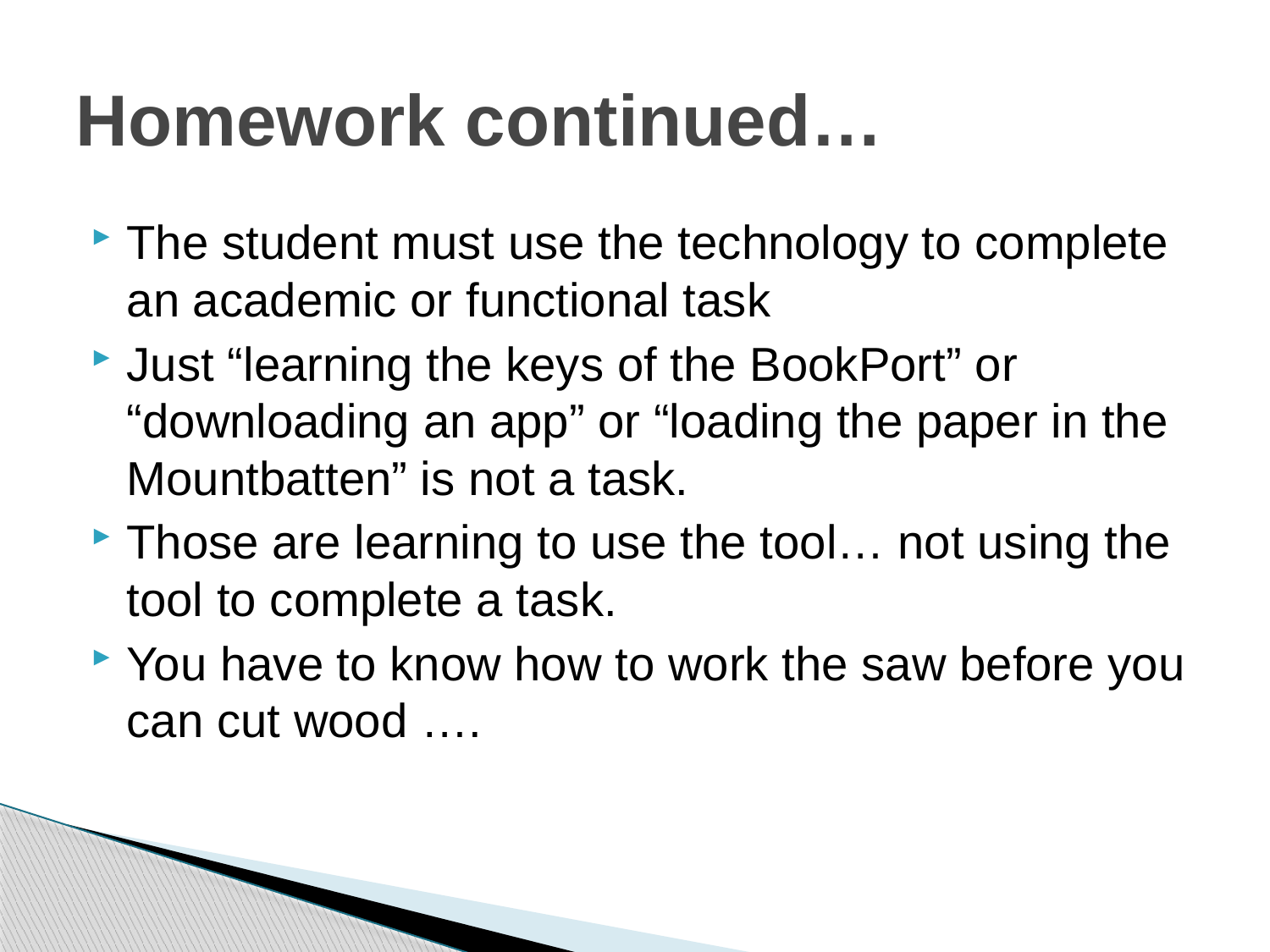

# Homework continued…
The student must use the technology to complete an academic or functional task
Just “learning the keys of the BookPort” or “downloading an app” or “loading the paper in the Mountbatten” is not a task.
Those are learning to use the tool… not using the tool to complete a task.
You have to know how to work the saw before you can cut wood ….